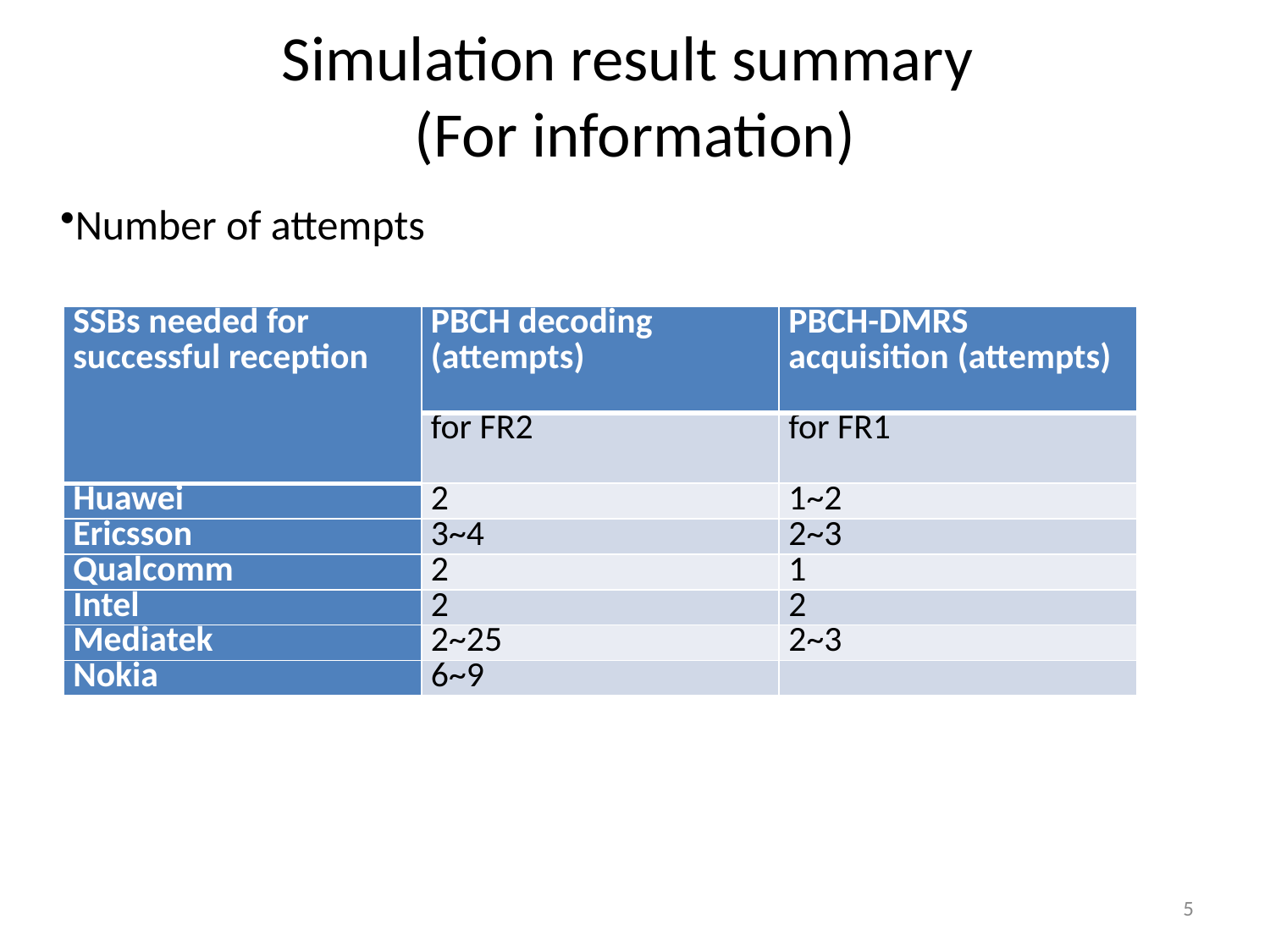

# Simulation result summary (For information)
Number of attempts

| SSBs needed for successful reception | PBCH decoding (attempts) | PBCH-DMRS acquisition (attempts) |
| --- | --- | --- |
|  | for FR2 | for FR1 |
| Huawei | 2 | 1~2 |
| Ericsson | 3~4 | 2~3 |
| Qualcomm | 2 | 1 |
| Intel | 2 | 2 |
| Mediatek | 2~25 | 2~3 |
| Nokia | 6~9 |  |
5